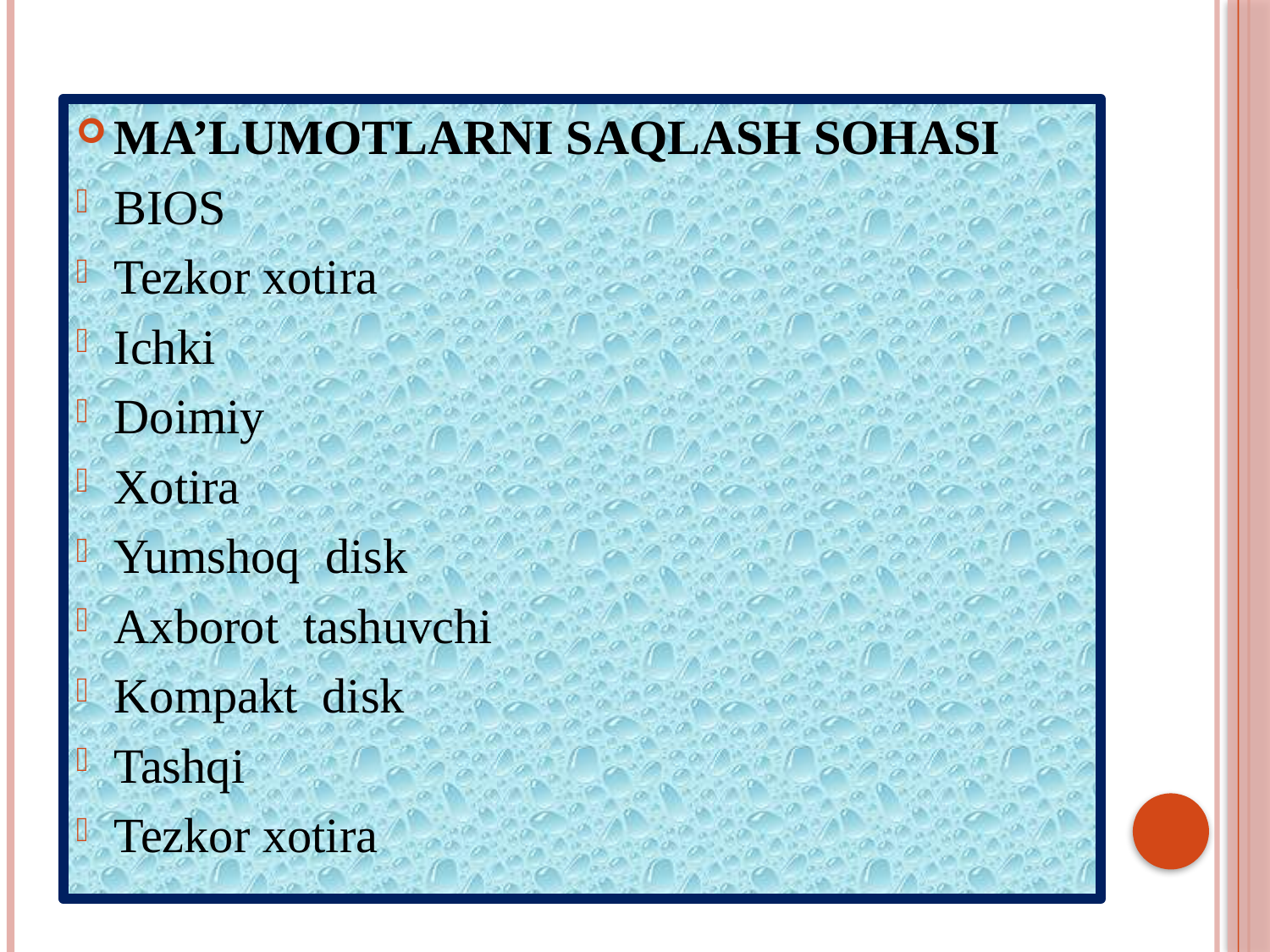

MA’LUMOTLARNI SAQLASH SOHASI
BIOS
Tezkor xotira
Ichki
Doimiy
Xotira
Yumshoq  disk
Axborot  tashuvchi
Kompakt  disk
Tashqi
Tezkor xotira